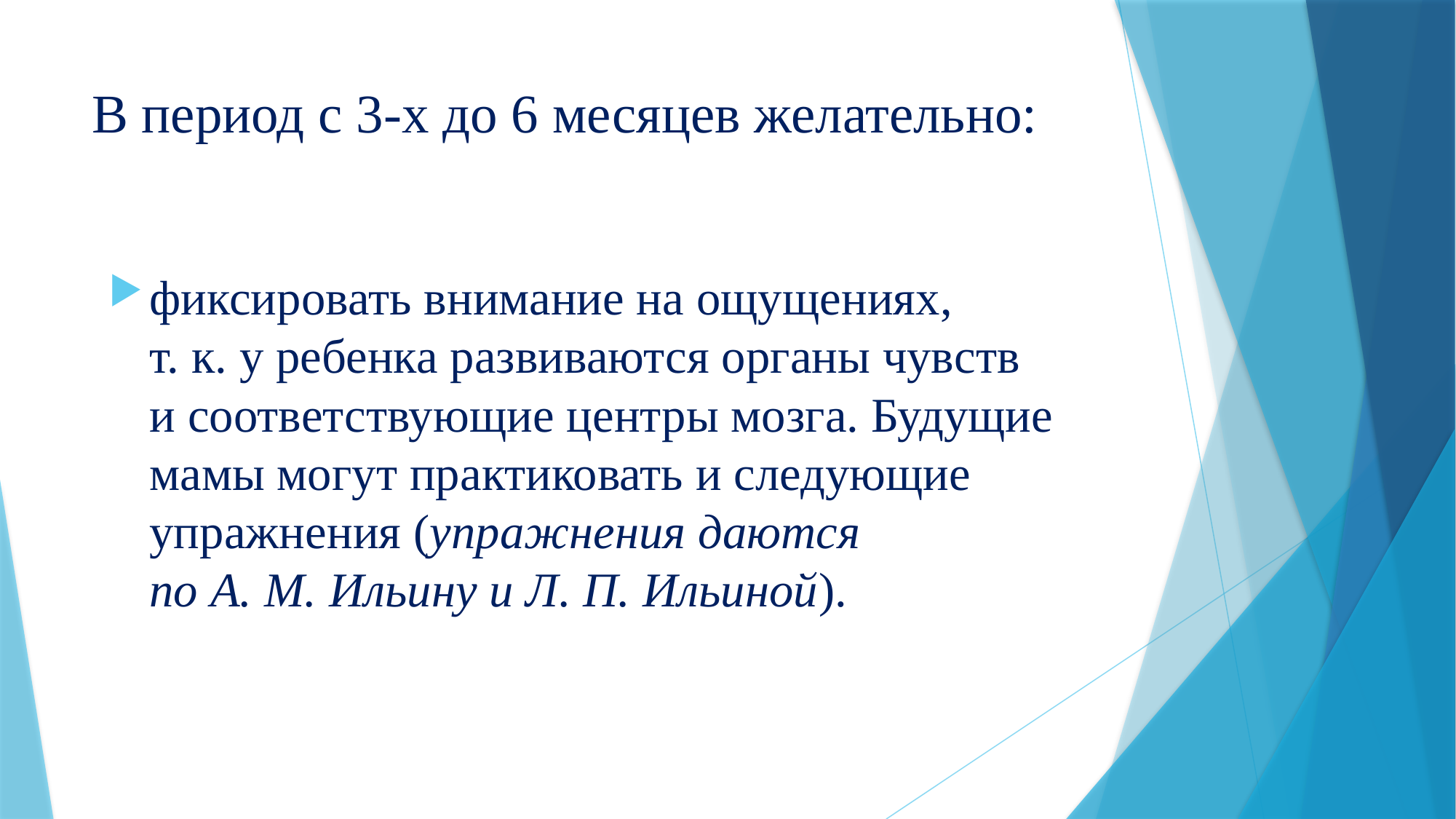

# В период с 3-х до 6 месяцев желательно:
фиксировать внимание на ощущениях, т. к. у ребенка развиваются органы чувств и соответствующие центры мозга. Будущие мамы могут практиковать и следующие упражнения (упражнения даются по А. М. Ильину и Л. П. Ильиной).